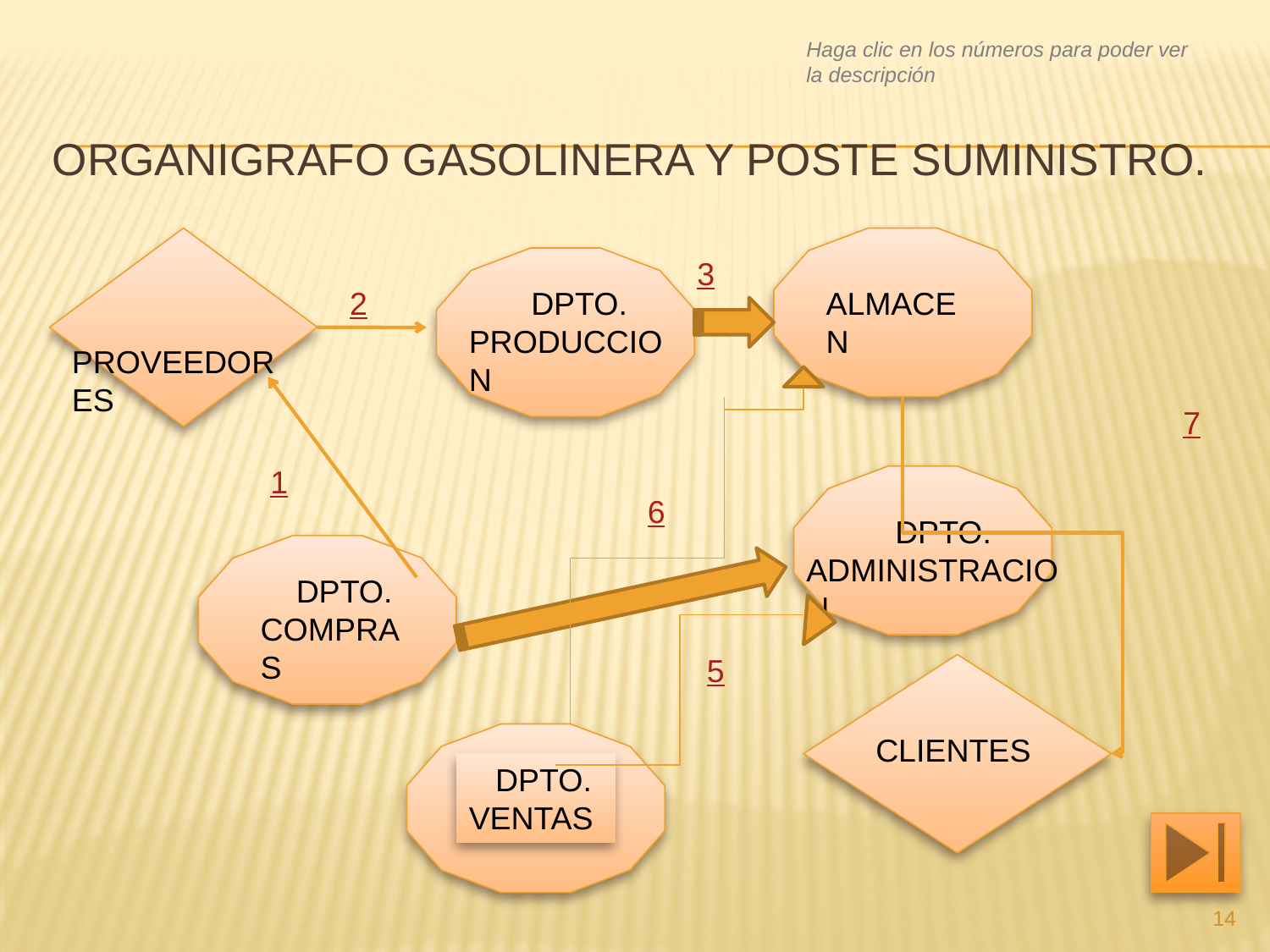

Haga clic en los números para poder ver la descripción
# Organigrafo gasolinera y poste suministro.

3
2
       DPTO.
PRODUCCION
ALMACEN
 PROVEEDORES

7
1

6
          DPTO.
ADMINISTRACION

    DPTO.
COMPRAS

5

CLIENTES
   DPTO.
VENTAS

14